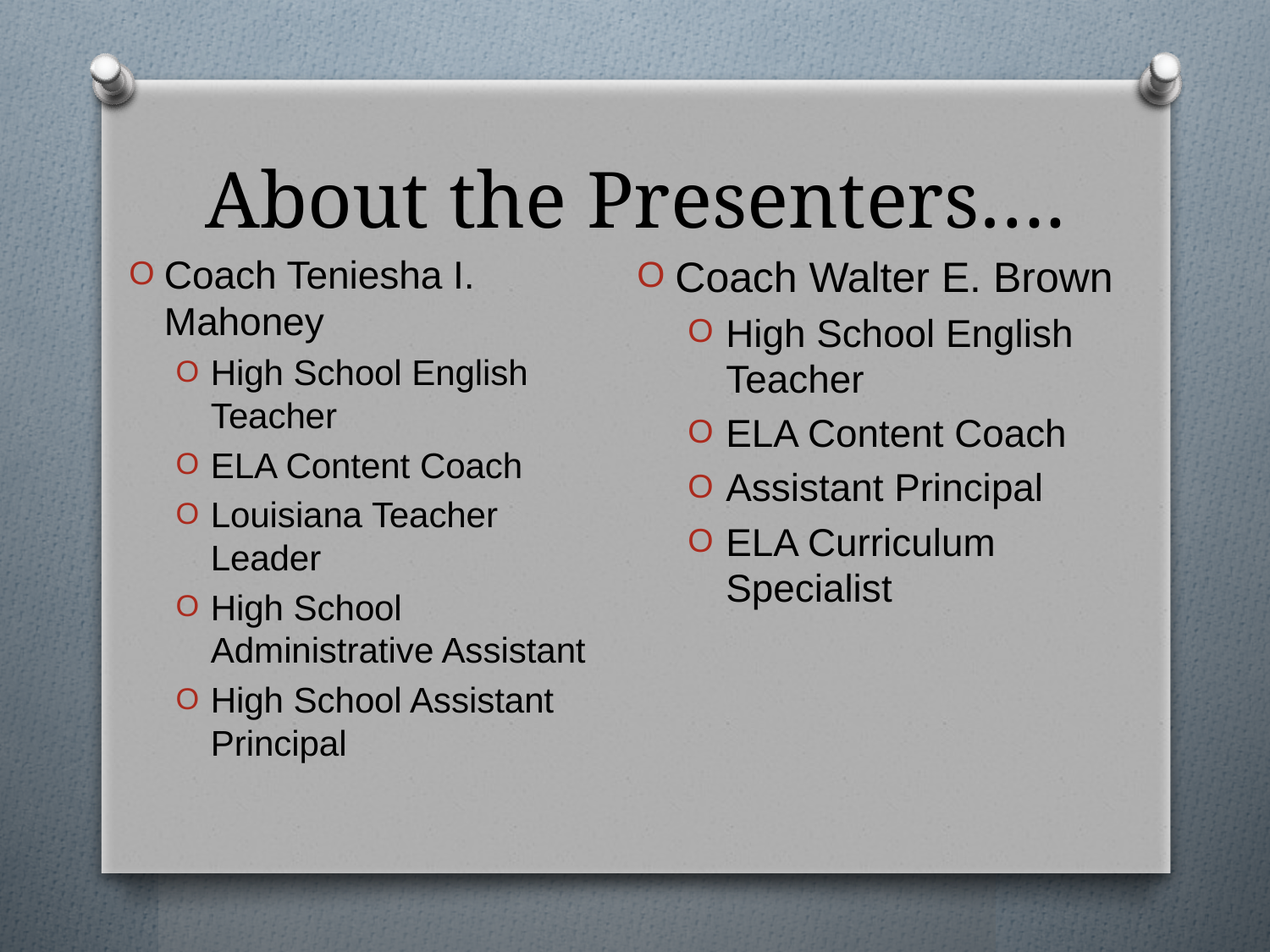

# About the Presenters….
Coach Teniesha I. Mahoney
High School English Teacher
ELA Content Coach
Louisiana Teacher Leader
High School Administrative Assistant
High School Assistant Principal

Coach Walter E. Brown
High School English Teacher
ELA Content Coach
Assistant Principal
ELA Curriculum Specialist